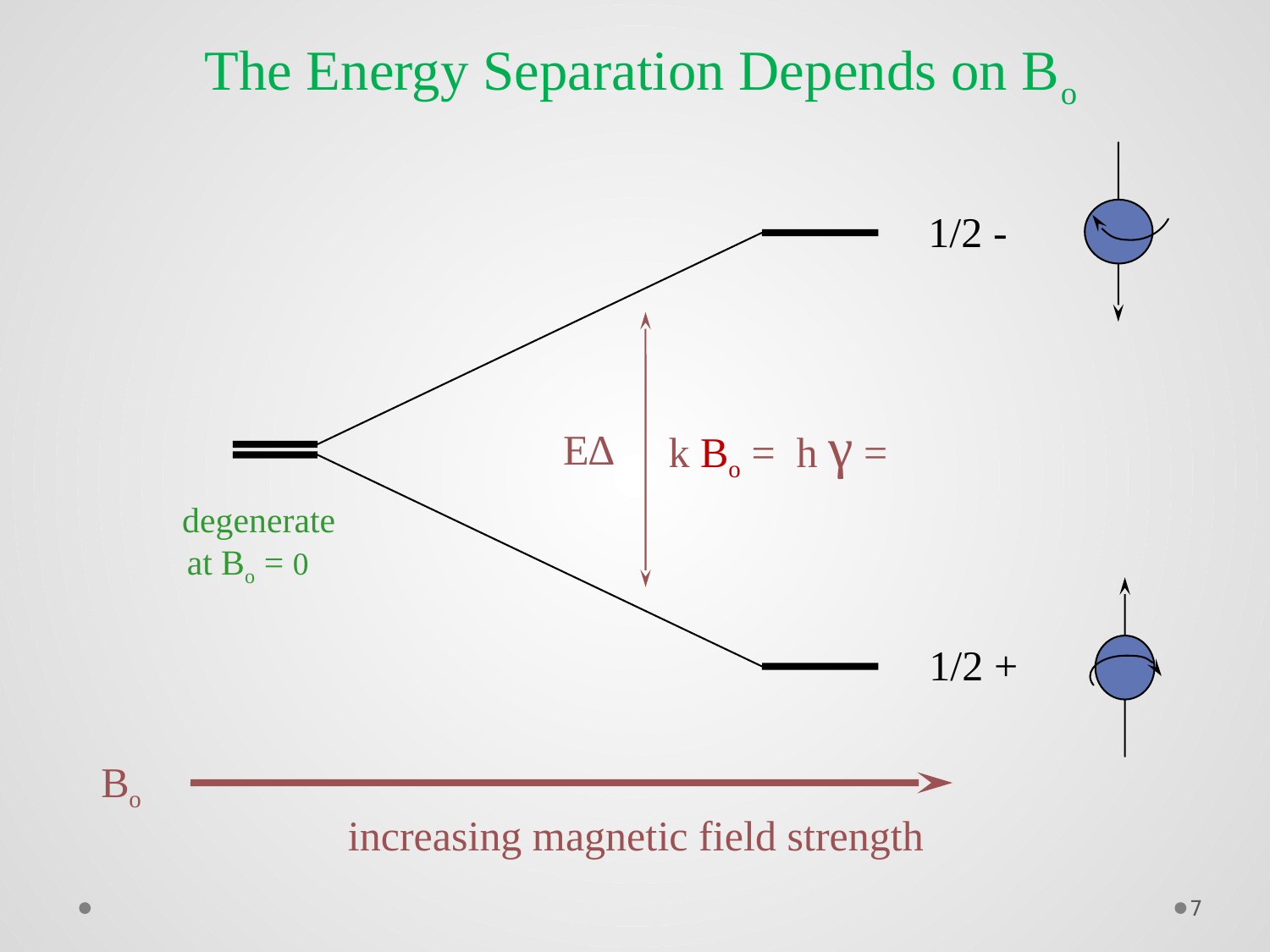

The Energy Separation Depends on Bo

- 1/2

= k Bo =  h γ
∆E

degenerate
   at Bo = 0

+ 1/2

Bo

increasing magnetic field strength
7